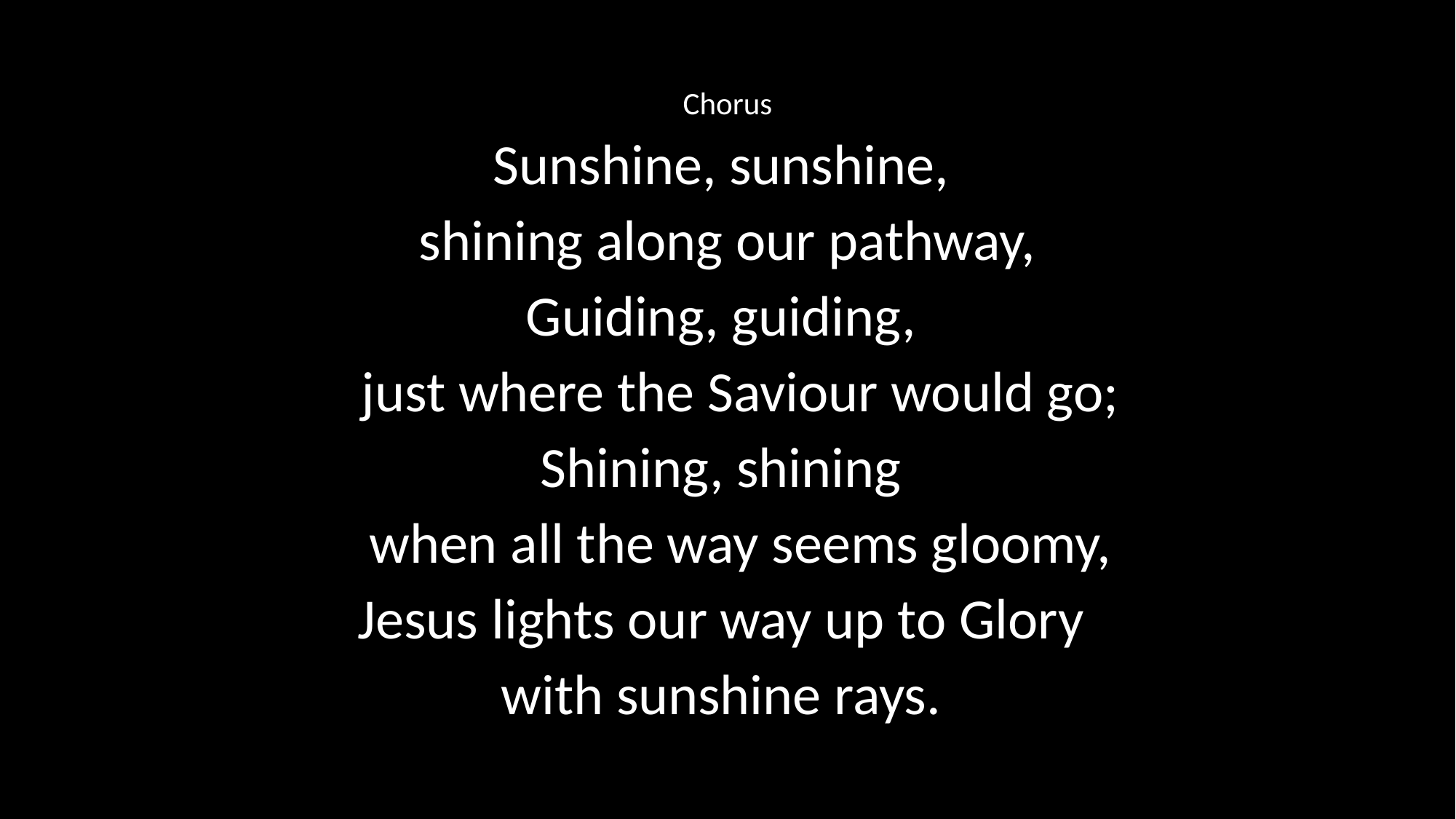

Chorus
Sunshine, sunshine,
shining along our pathway,
Guiding, guiding,
	just where the Saviour would go;
Shining, shining
	when all the way seems gloomy,
Jesus lights our way up to Glory
with sunshine rays.